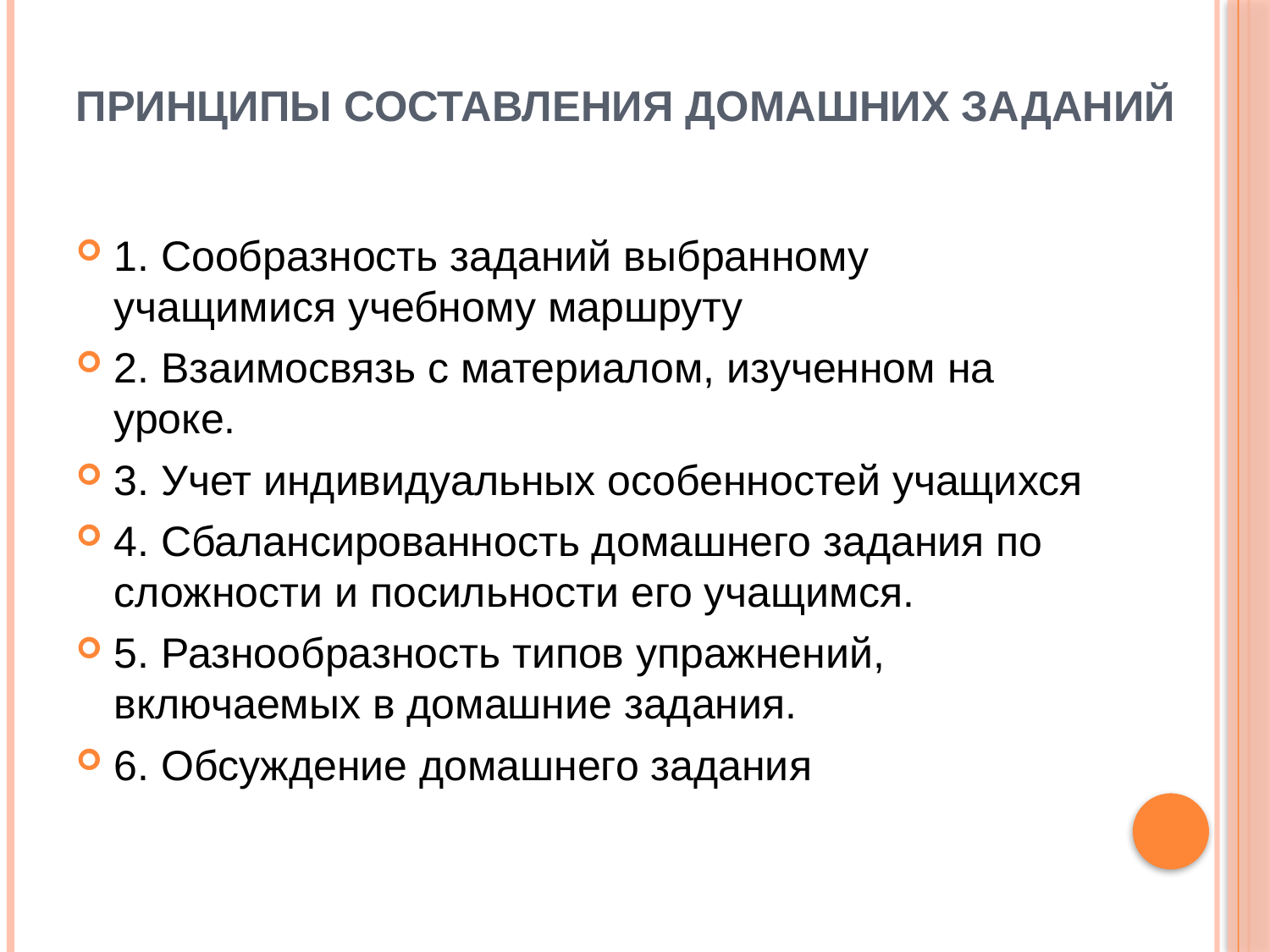

# Принципы составления домашних заданий
1. Сообразность заданий выбранному учащимися учебному маршруту
2. Взаимосвязь с материалом, изученном на уроке.
3. Учет индивидуальных особенностей учащихся
4. Сбалансированность домашнего задания по сложности и посильности его учащимся.
5. Разнообразность типов упражнений, включаемых в домашние задания.
6. Обсуждение домашнего задания